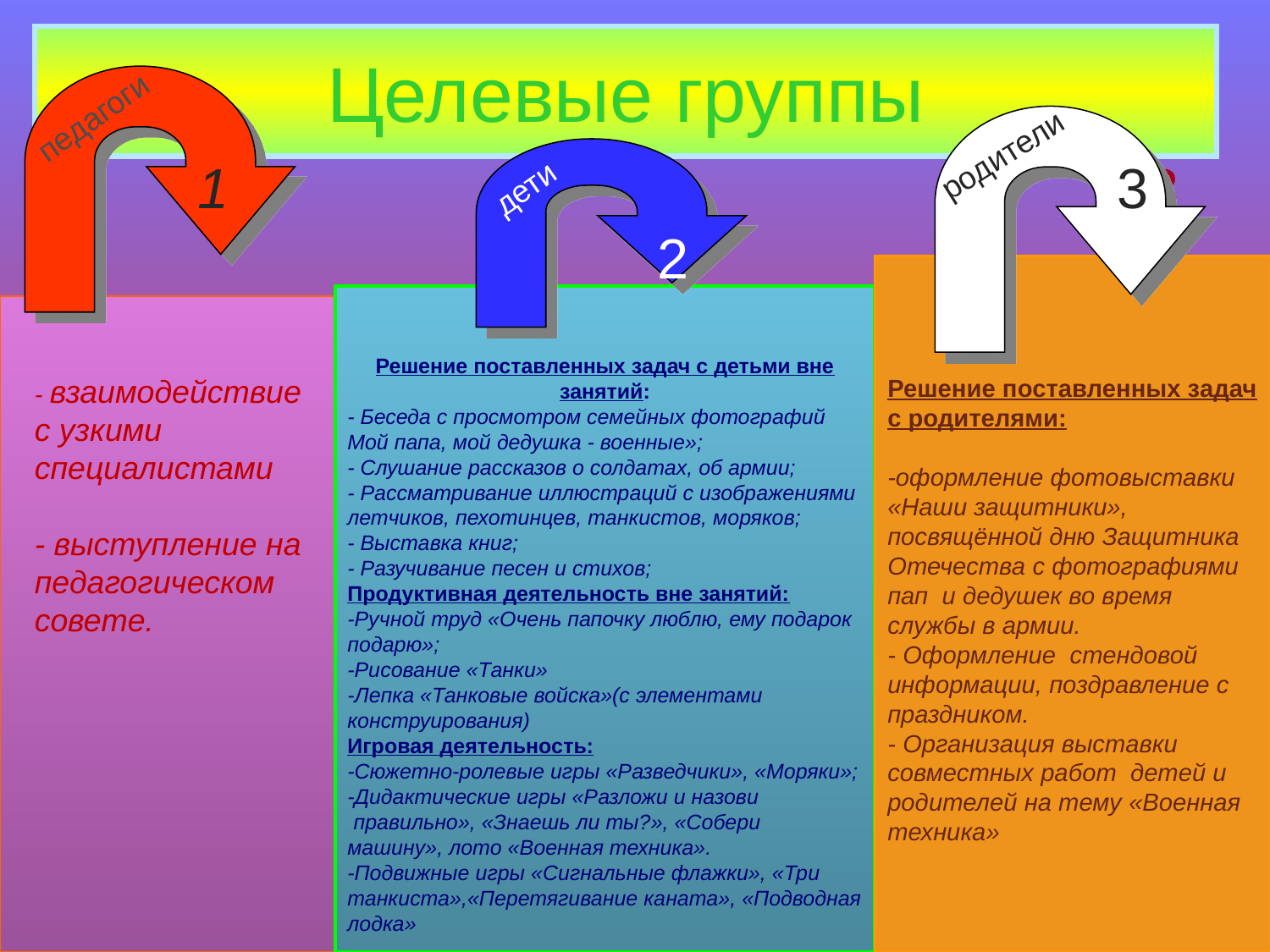

# Целевые группы

педагоги

родители
дети

1
3
3
2

Решение поставленных задач с родителями:

-оформление фотовыставки  «Наши защитники», посвящённой дню Защитника Отечества с фотографиями пап  и дедушек во время службы в армии.
- Оформление  стендовой информации, поздравление с праздником.
- Организация выставки  совместных работ  детей и родителей на тему «Военная техника»

- взаимодействие с узкими специалистами

- выступление на педагогическом совете.

Решение поставленных задач с детьми вне занятий:
- Беседа с просмотром семейных фотографий Мой папа, мой дедушка - военные»;
- Слушание рассказов о солдатах, об армии;
- Рассматривание иллюстраций с изображениями летчиков, пехотинцев, танкистов, моряков;
- Выставка книг;
- Разучивание песен и стихов;
Продуктивная деятельность вне занятий:
-Ручной труд «Очень папочку люблю, ему подарок подарю»;
-Рисование «Танки»
-Лепка «Танковые войска»(с элементами конструирования)
Игровая деятельность:
-Сюжетно-ролевые игры «Разведчики», «Моряки»;
-Дидактические игры «Разложи и назови
 правильно», «Знаешь ли ты?», «Собери машину», лото «Военная техника».
-Подвижные игры «Сигнальные флажки», «Три танкиста»,«Перетягивание каната», «Подводная лодка»